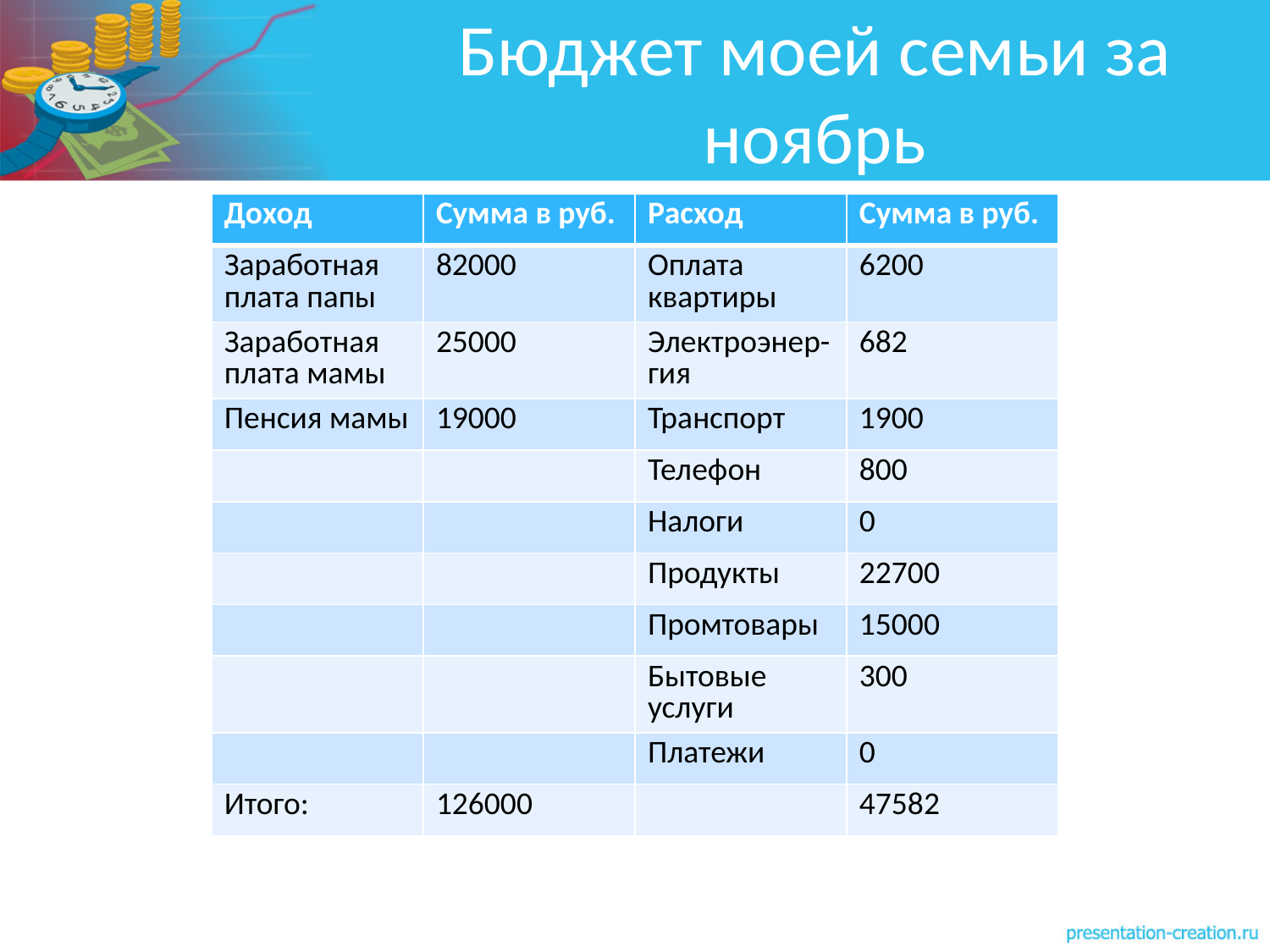

# Бюджет моей семьи за ноябрь
| Доход | Сумма в руб. | Расход | Сумма в руб. |
| --- | --- | --- | --- |
| Заработная плата папы | 82000 | Оплата квартиры | 6200 |
| Заработная плата мамы | 25000 | Электроэнер-гия | 682 |
| Пенсия мамы | 19000 | Транспорт | 1900 |
|  |  | Телефон | 800 |
|  |  | Налоги | 0 |
|  |  | Продукты | 22700 |
|  |  | Промтовары | 15000 |
|  |  | Бытовые услуги | 300 |
|  |  | Платежи | 0 |
| Итого: | 126000 |  | 47582 |